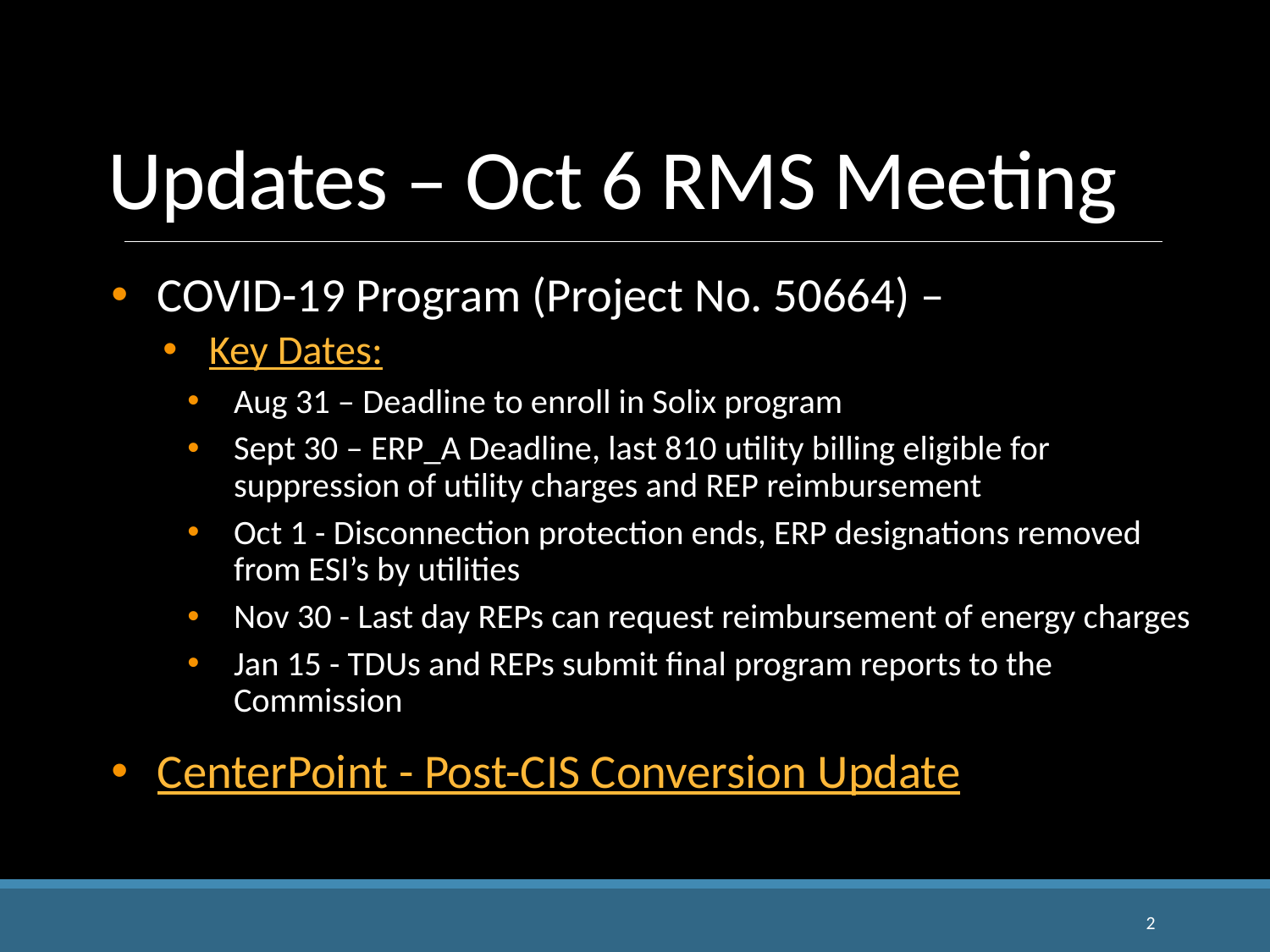

# Updates – Oct 6 RMS Meeting
COVID-19 Program (Project No. 50664) –
Key Dates:
Aug 31 – Deadline to enroll in Solix program
Sept 30 – ERP_A Deadline, last 810 utility billing eligible for suppression of utility charges and REP reimbursement
Oct 1 - Disconnection protection ends, ERP designations removed from ESI’s by utilities
Nov 30 - Last day REPs can request reimbursement of energy charges
Jan 15 - TDUs and REPs submit final program reports to the Commission
CenterPoint - Post-CIS Conversion Update

2